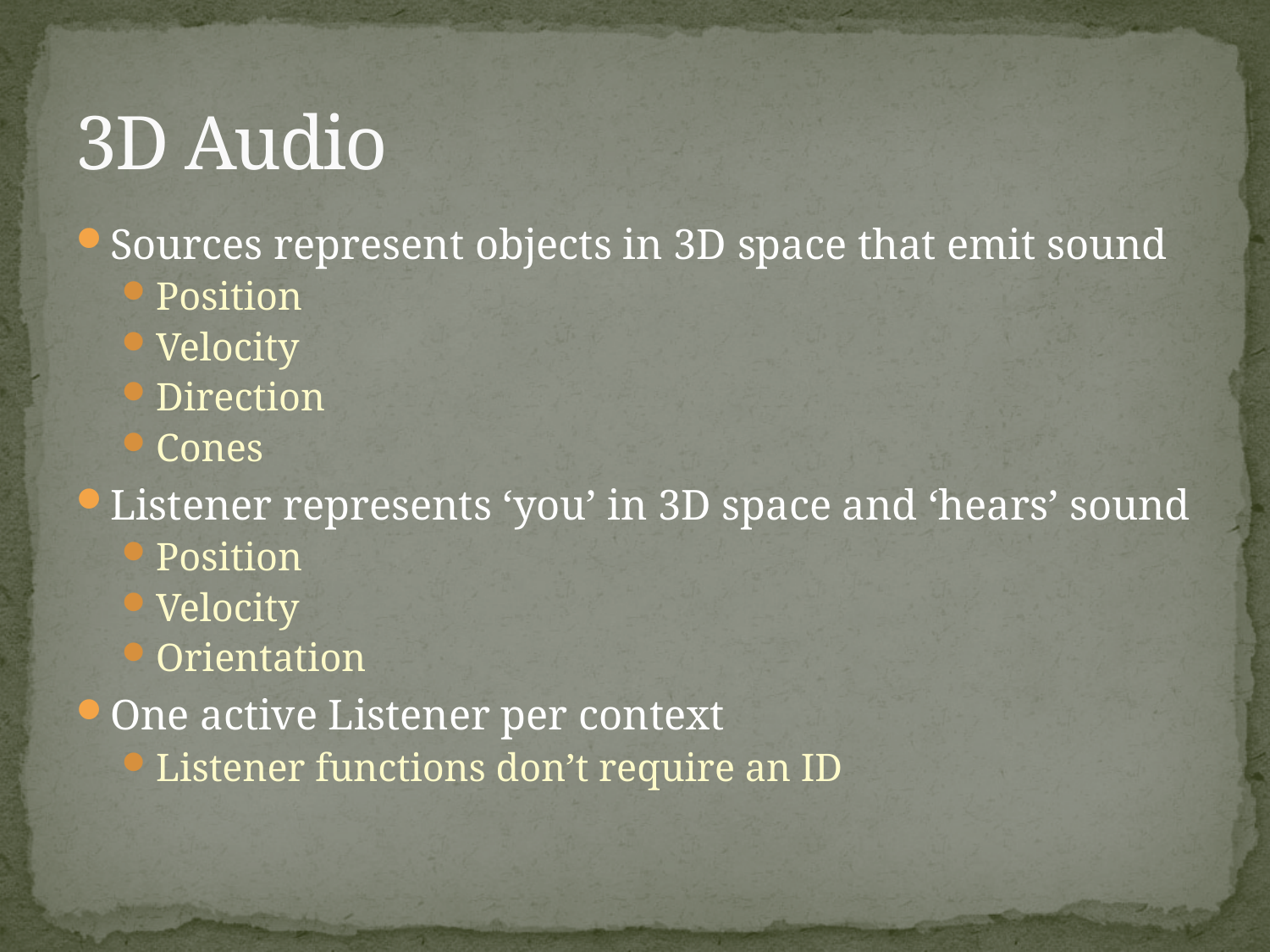

# 3D Audio
Sources represent objects in 3D space that emit sound
Position
Velocity
Direction
Cones
Listener represents ‘you’ in 3D space and ‘hears’ sound
Position
Velocity
Orientation
One active Listener per context
Listener functions don’t require an ID